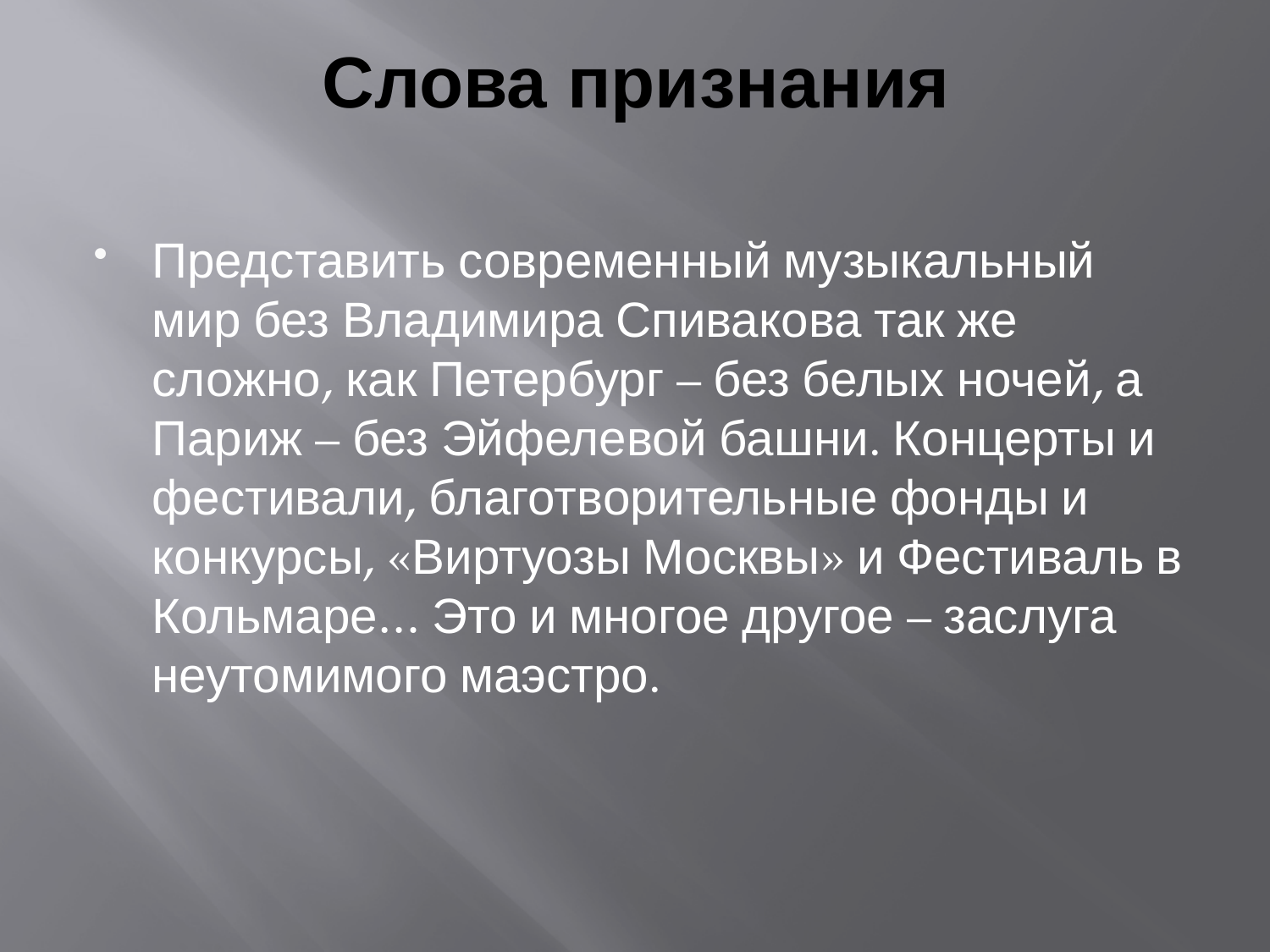

# Слова признания
Представить современный музыкальный мир без Владимира Спивакова так же сложно, как Петербург – без белых ночей, а Париж – без Эйфелевой башни. Концерты и фестивали, благотворительные фонды и конкурсы, «Виртуозы Москвы» и Фестиваль в Кольмаре… Это и многое другое – заслуга неутомимого маэстро.